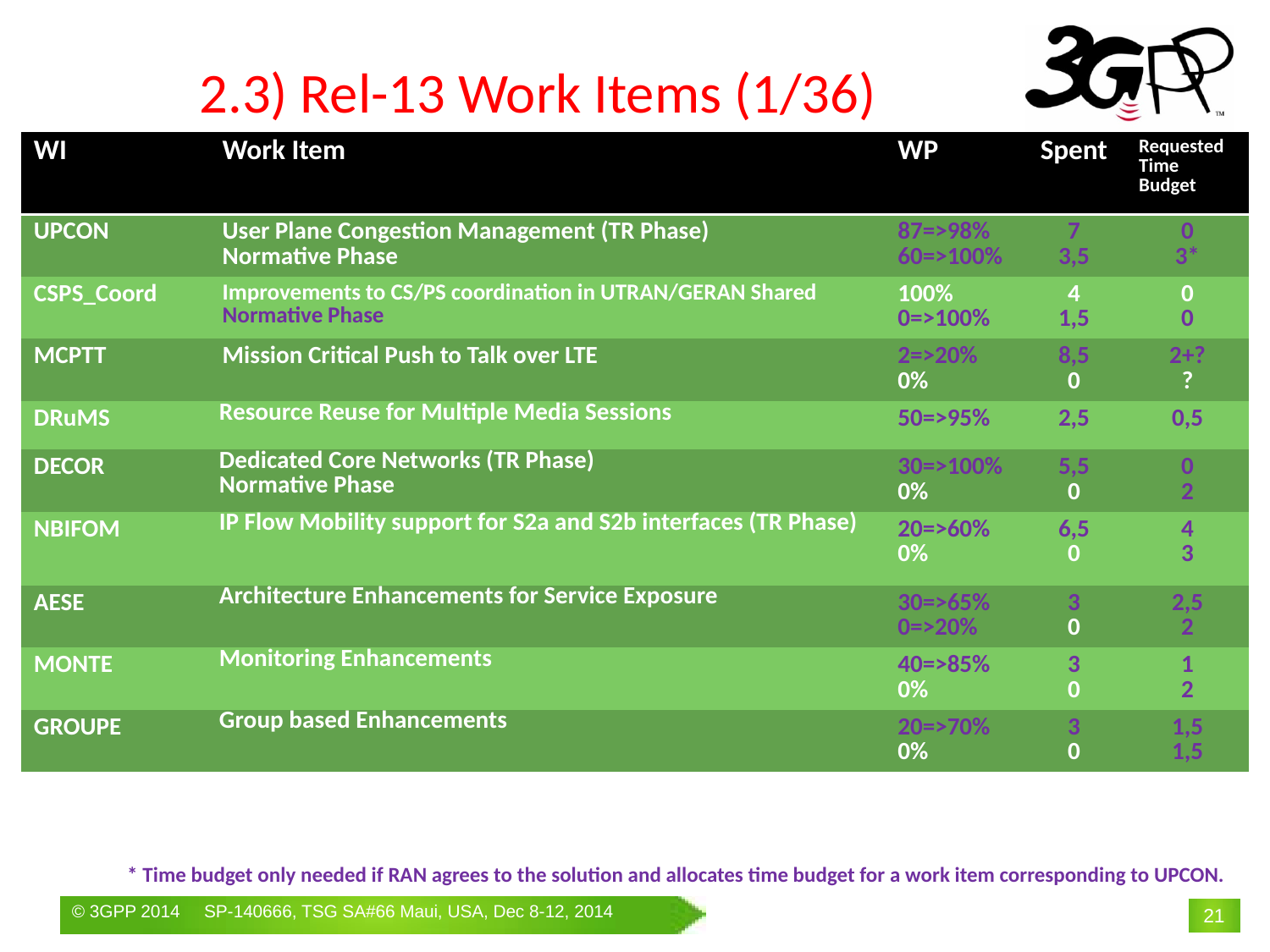

# 2.3) Rel-13 Work Items (1/36)
| WI | Work Item | WP | Spent | Requested Time Budget |
| --- | --- | --- | --- | --- |
| UPCON | User Plane Congestion Management (TR Phase) Normative Phase | 87=>98% 60=>100% | 7 3,5 | 0 3\* |
| CSPS\_Coord | Improvements to CS/PS coordination in UTRAN/GERAN Shared Normative Phase | 100% 0=>100% | 4 1,5 | 0 0 |
| MCPTT | Mission Critical Push to Talk over LTE | 2=>20% 0% | 8,5 0 | 2+? ? |
| DRuMS | Resource Reuse for Multiple Media Sessions | 50=>95% | 2,5 | 0,5 |
| DECOR | Dedicated Core Networks (TR Phase) Normative Phase | 30=>100% 0% | 5,5 0 | 0 2 |
| NBIFOM | IP Flow Mobility support for S2a and S2b interfaces (TR Phase) | 20=>60% 0% | 6,5 0 | 4 3 |
| AESE | Architecture Enhancements for Service Exposure | 30=>65% 0=>20% | 3 0 | 2,5 2 |
| MONTE | Monitoring Enhancements | 40=>85% 0% | 3 0 | 1 2 |
| GROUPE | Group based Enhancements | 20=>70% 0% | 3 0 | 1,5 1,5 |
* Time budget only needed if RAN agrees to the solution and allocates time budget for a work item corresponding to UPCON.